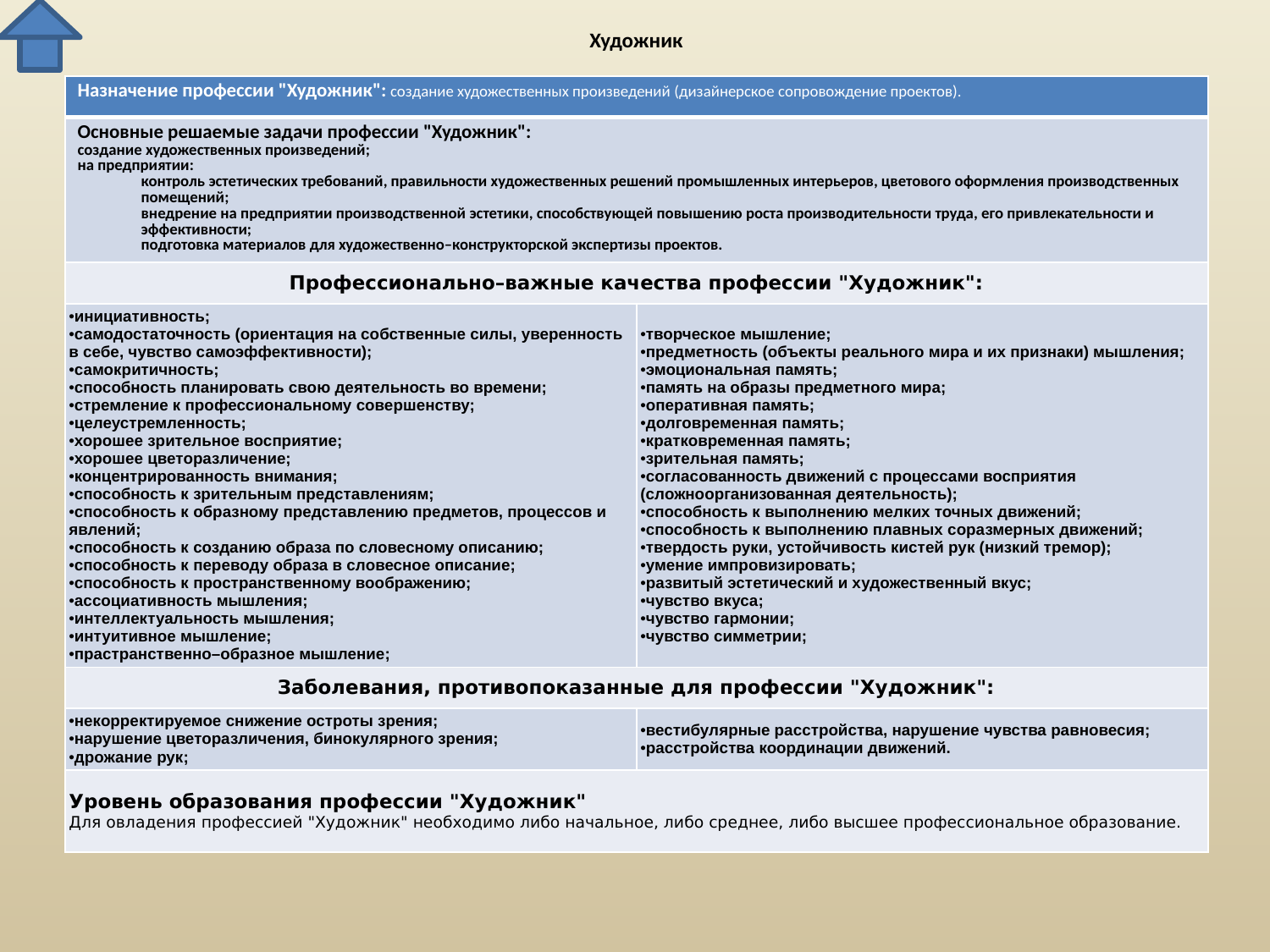

# Художник
| Назначение профессии "Художник": создание художественных произведений (дизайнерское сопровождение проектов). |  |
| --- | --- |
| Основные решаемые задачи профессии "Художник": создание художественных произведений; на предприятии: контроль эстетических требований, правильности художественных решений промышленных интерьеров, цветового оформления производственных помещений; внедрение на предприятии производственной эстетики, способствующей повышению роста производительности труда, его привлекательности и эффективности; подготовка материалов для художественно–конструкторской экспертизы проектов. |  |
| Профессионально–важные качества профессии "Художник": |  |
| инициативность; самодостаточность (ориентация на собственные силы, уверенность в себе, чувство самоэффективности); самокритичность; способность планировать свою деятельность во времени; стремление к профессиональному совершенству; целеустремленность; хорошее зрительное восприятие; хорошее цветоразличение; концентрированность внимания; способность к зрительным представлениям; способность к образному представлению предметов, процессов и явлений; способность к созданию образа по словесному описанию; способность к переводу образа в словесное описание; способность к пространственному воображению; ассоциативность мышления; интеллектуальность мышления; интуитивное мышление; прастранственно–образное мышление; | творческое мышление; предметность (объекты реального мира и их признаки) мышления; эмоциональная память; память на образы предметного мира; оперативная память; долговременная память; кратковременная память; зрительная память; согласованность движений с процессами восприятия (сложноорганизованная деятельность); способность к выполнению мелких точных движений; способность к выполнению плавных соразмерных движений; твердость руки, устойчивость кистей рук (низкий тремор); умение импровизировать; развитый эстетический и художественный вкус; чувство вкуса; чувство гармонии; чувство симметрии; |
| Заболевания, противопоказанные для профессии "Художник": |  |
| некорректируемое снижение остроты зрения; нарушение цветоразличения, бинокулярного зрения; дрожание рук; | вестибулярные расстройства, нарушение чувства равновесия; расстройства координации движений. |
| Уровень образования профессии "Художник" Для овладения профессией "Художник" необходимо либо начальное, либо среднее, либо высшее профессиональное образование. |  |